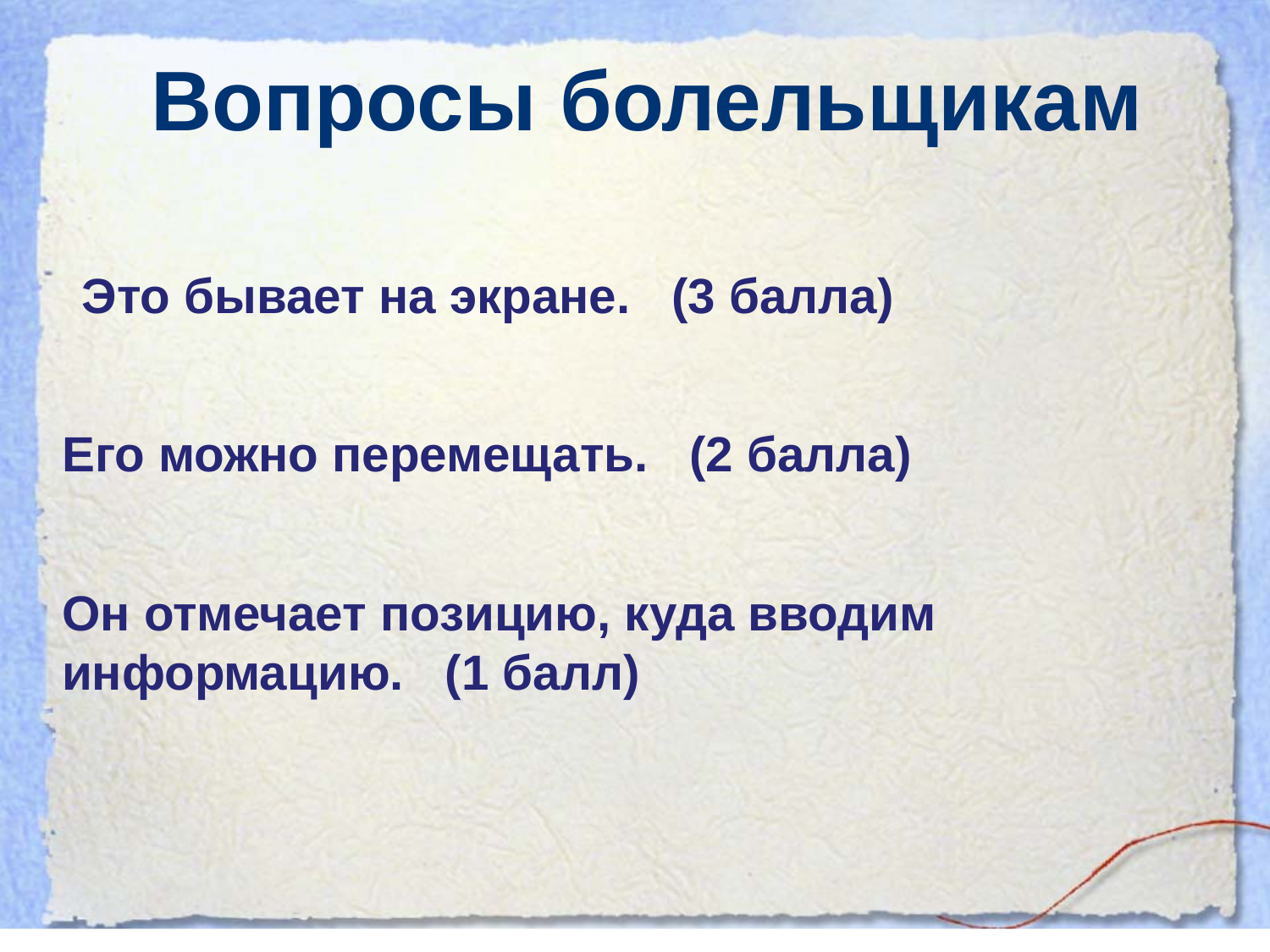

Вопросы болельщикам
Это бывает на экране.   (3 балла)
Его можно перемещать.   (2 балла)
Он отмечает позицию, куда вводим информацию.   (1 балл)